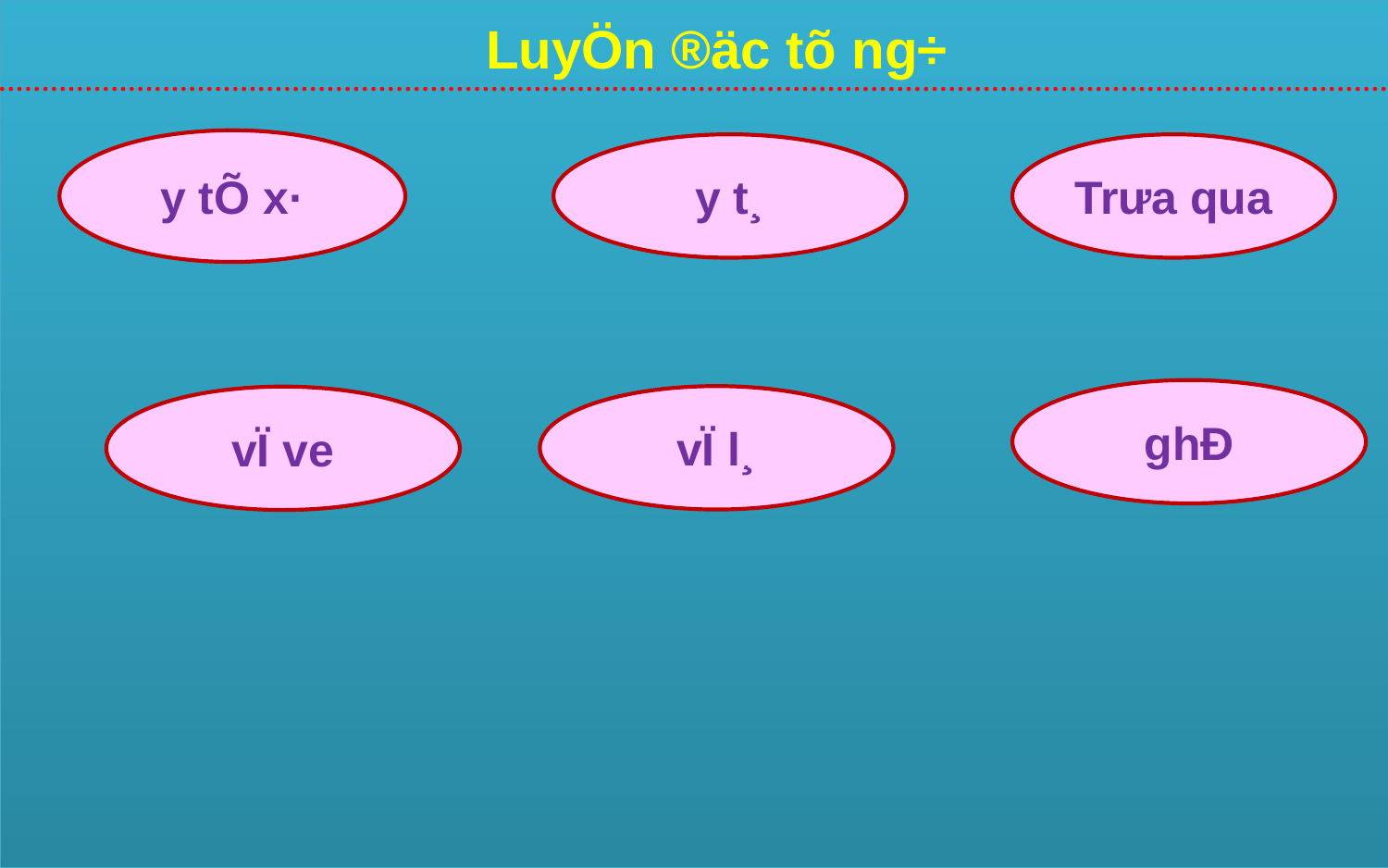

LuyÖn ®äc tõ ng÷

y tÕ x·
Trưa qua
y t¸
ghÐ
vÏ l¸
vÏ ve